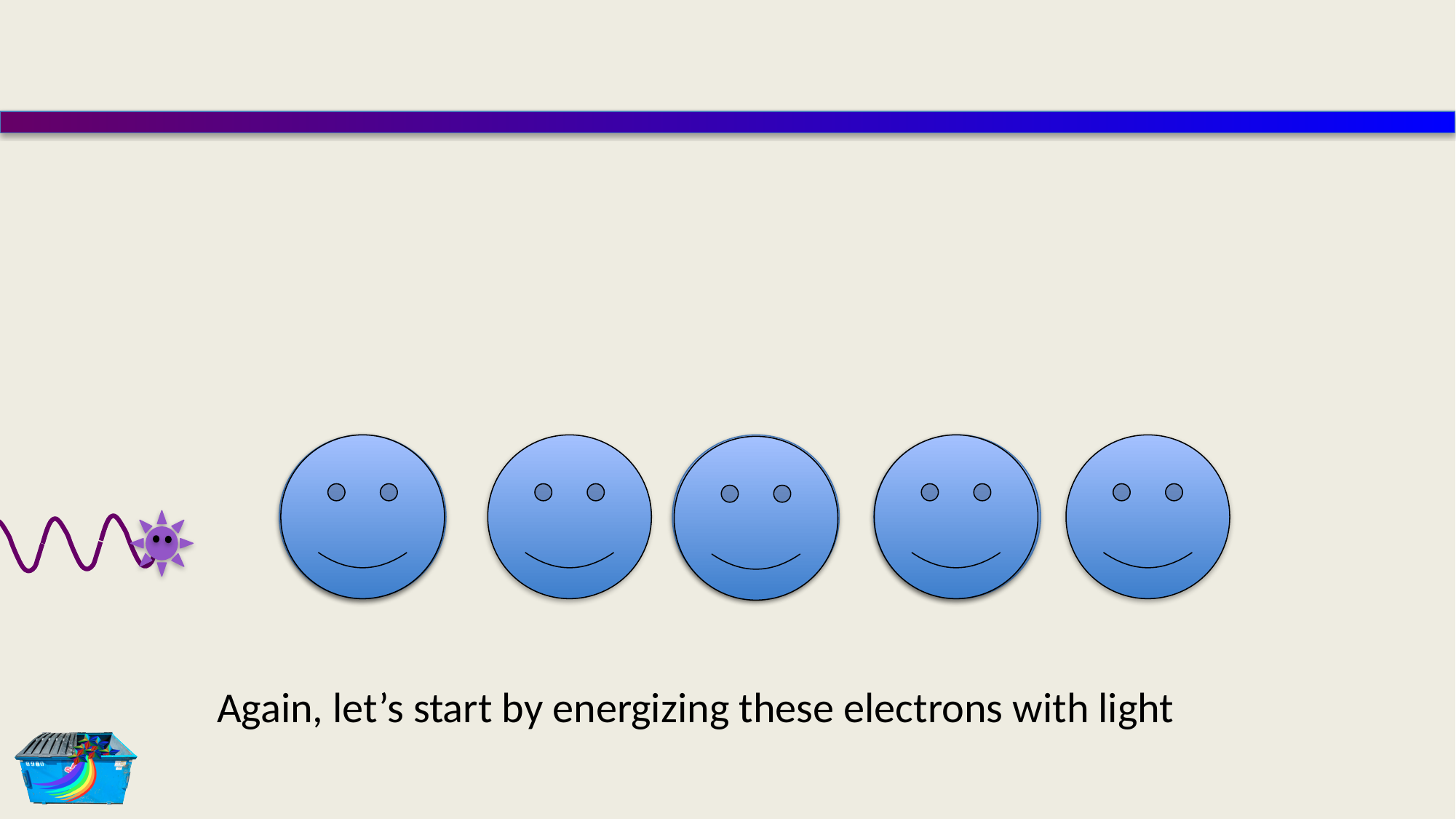

Again, let’s start by energizing these electrons with light